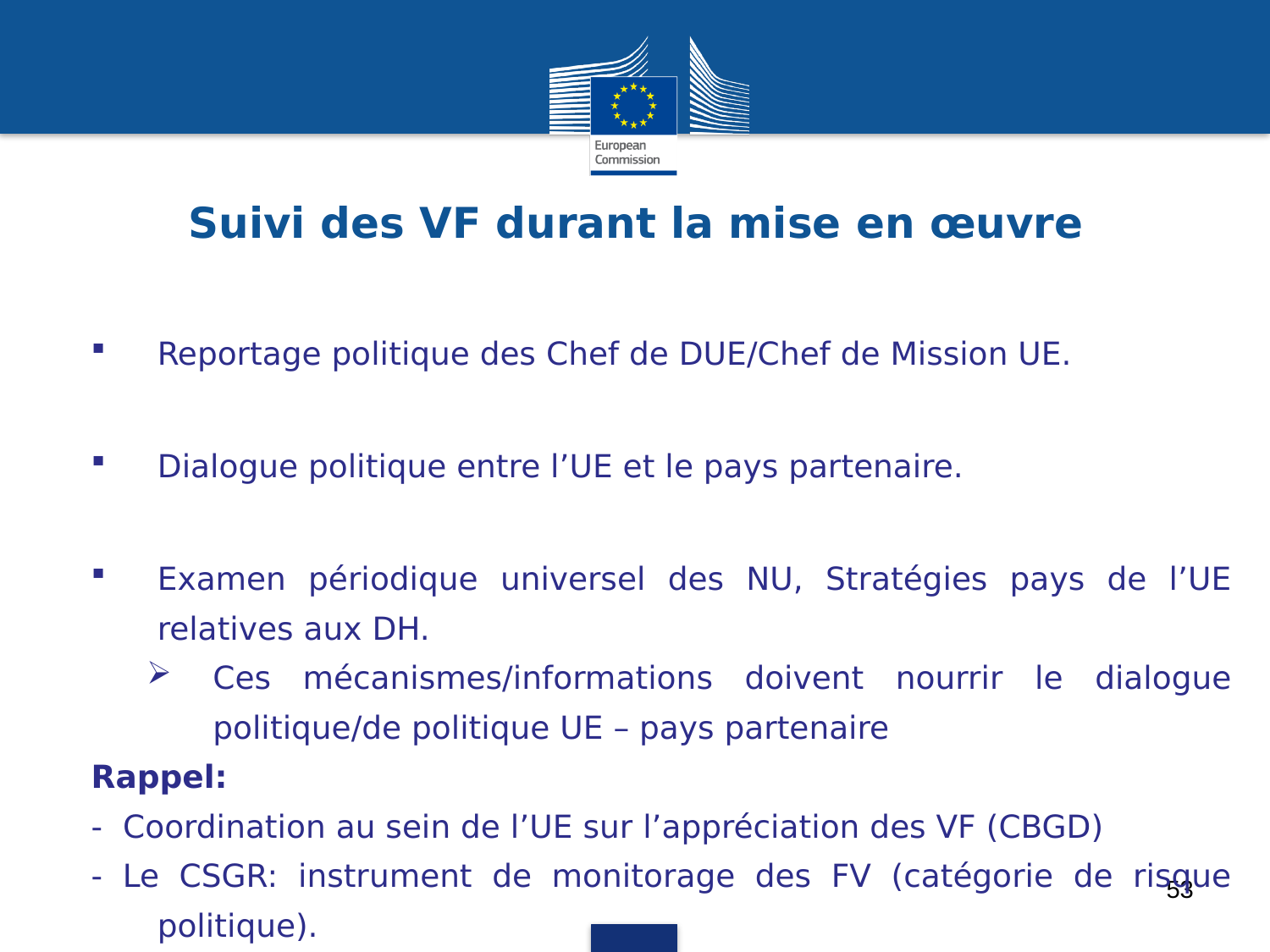

# Suivi des VF durant la mise en œuvre
Reportage politique des Chef de DUE/Chef de Mission UE.

Dialogue politique entre l’UE et le pays partenaire.

Examen périodique universel des NU, Stratégies pays de l’UE relatives aux DH.
Ces mécanismes/informations doivent nourrir le dialogue politique/de politique UE – pays partenaire
Rappel:
-  Coordination au sein de l’UE sur l’appréciation des VF (CBGD)
- Le CSGR: instrument de monitorage des FV (catégorie de risque politique).
53